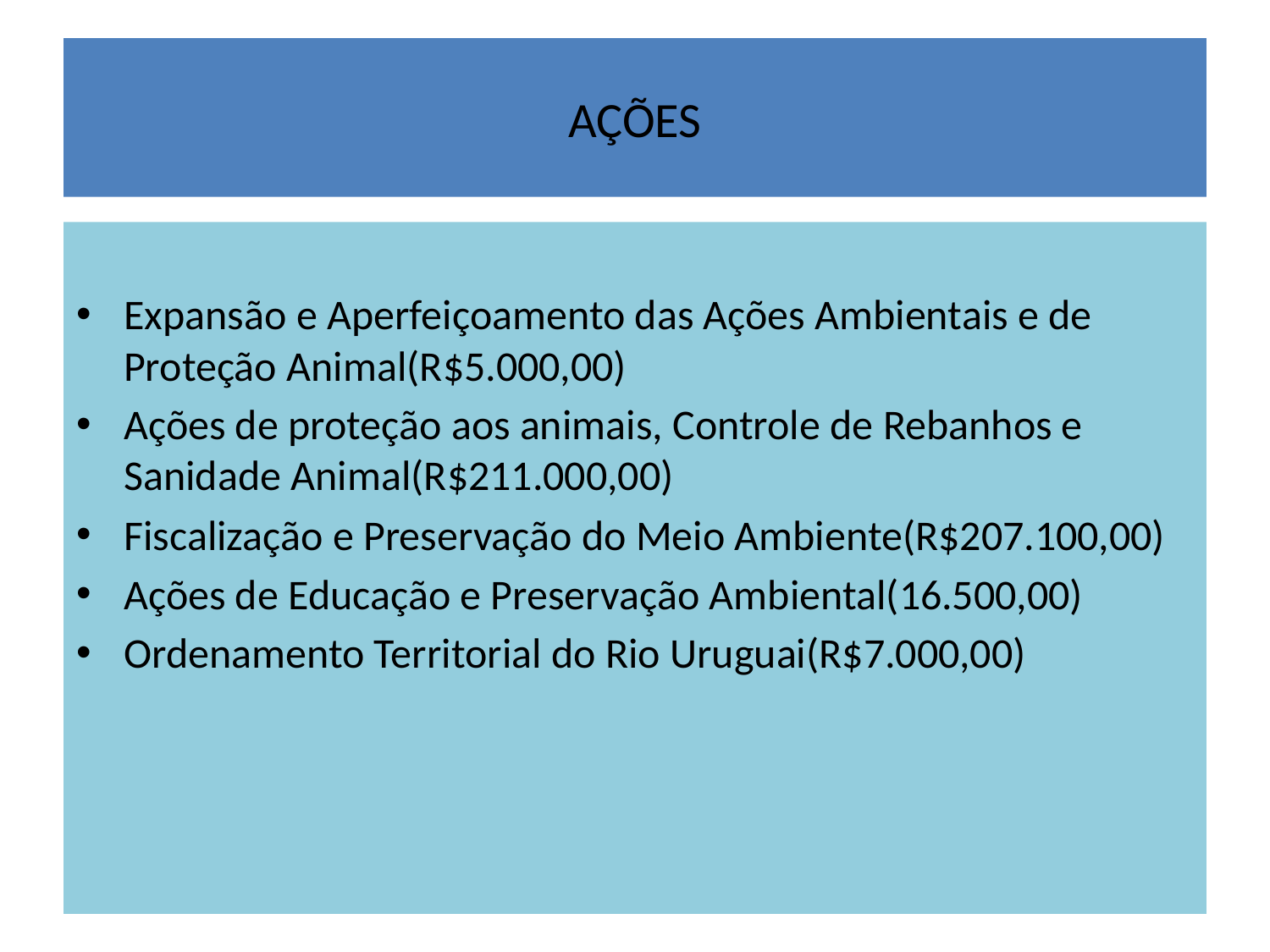

# AÇÕES

Expansão e Aperfeiçoamento das Ações Ambientais e de Proteção Animal(R$5.000,00)
Ações de proteção aos animais, Controle de Rebanhos e Sanidade Animal(R$211.000,00)
Fiscalização e Preservação do Meio Ambiente(R$207.100,00)
Ações de Educação e Preservação Ambiental(16.500,00)
Ordenamento Territorial do Rio Uruguai(R$7.000,00)